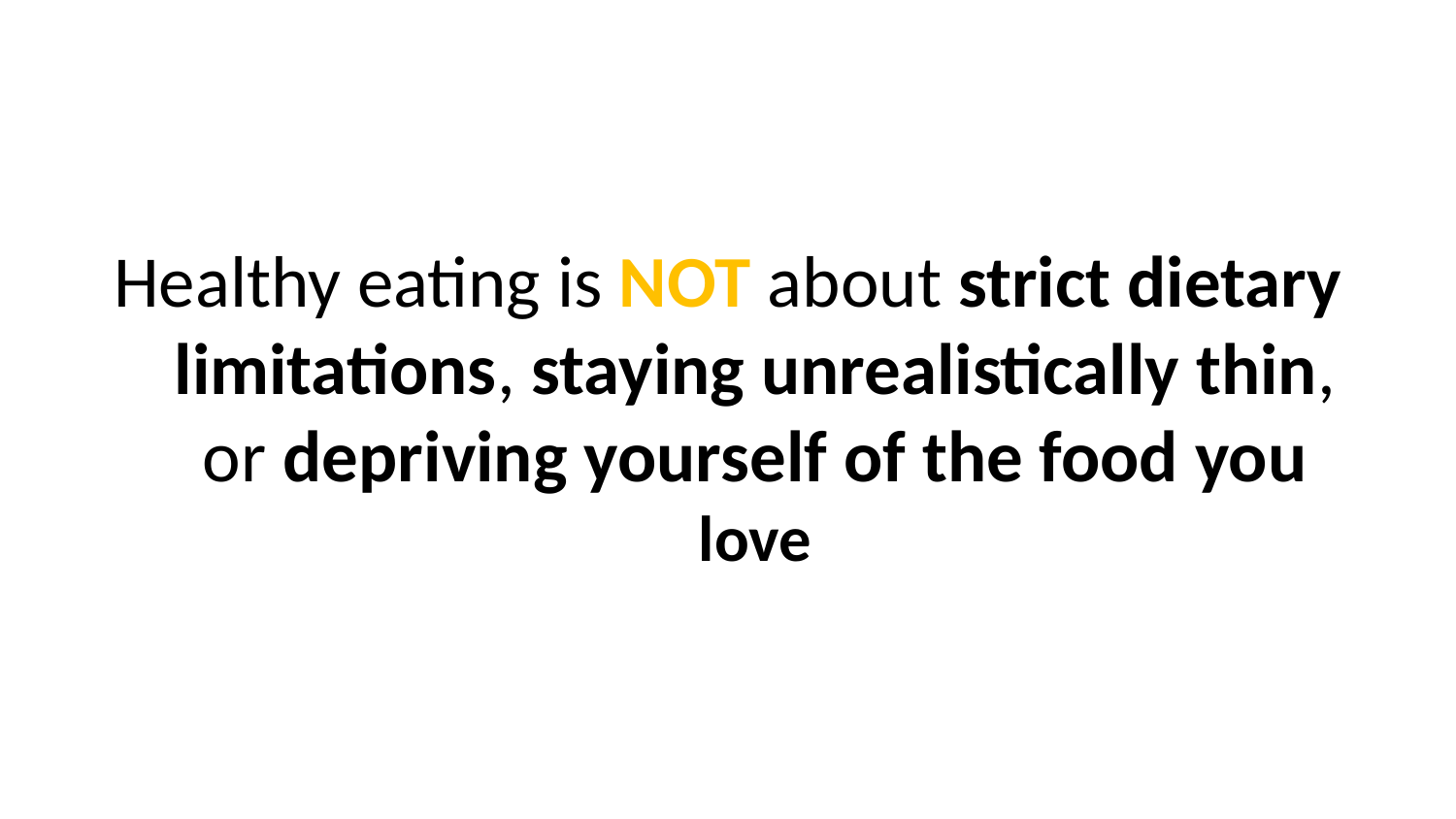

Healthy eating is NOT about strict dietary limitations, staying unrealistically thin, or depriving yourself of the food you love